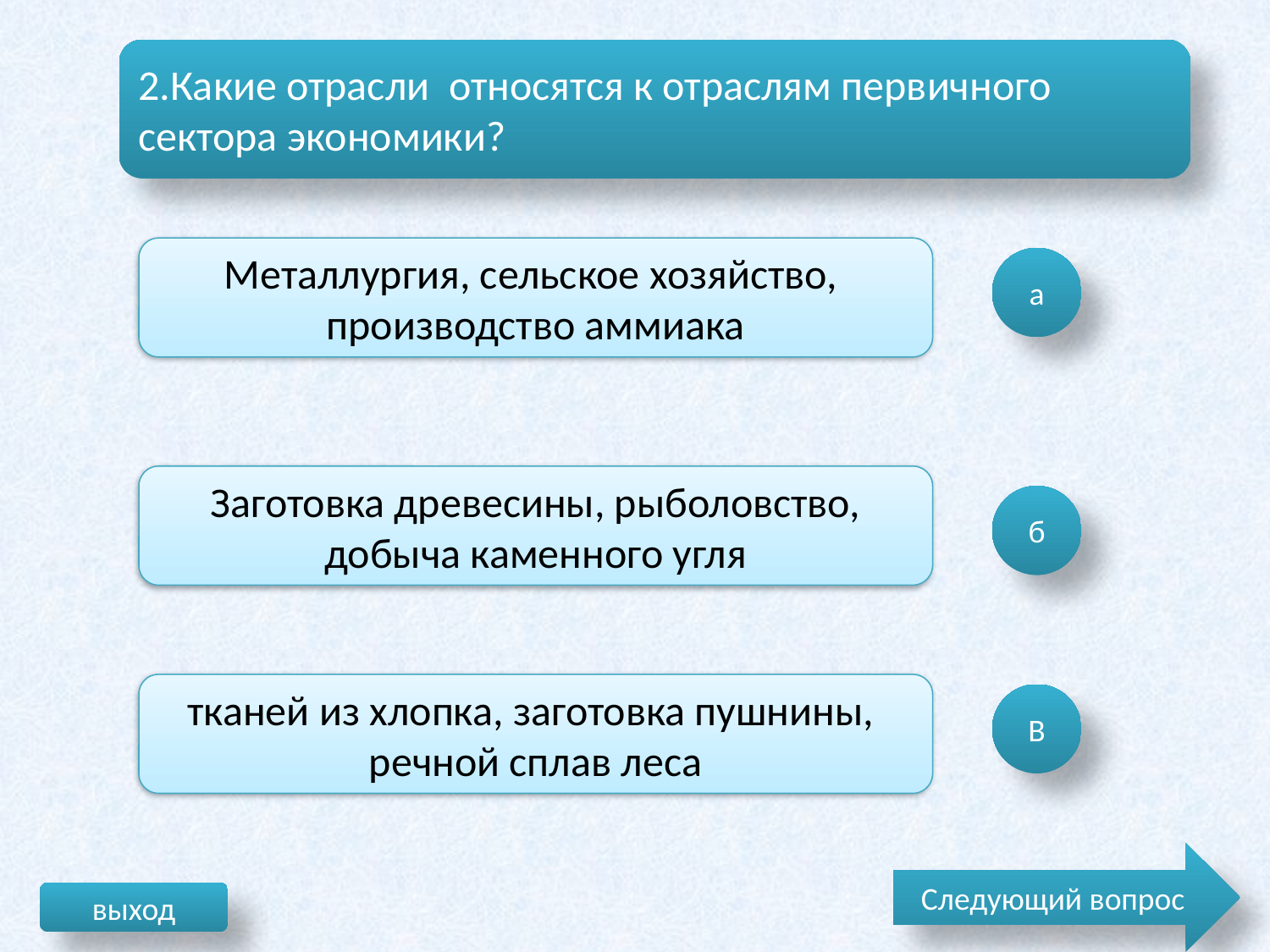

2.Какие отрасли  относятся к отраслям первичного сектора экономики?
Металлургия, сельское хозяйство,  производство аммиака
а
Заготовка древесины, рыболовство, добыча каменного угля
б
тканей из хлопка, заготовка пушнины,  речной сплав леса
В
Следующий вопрос
выход